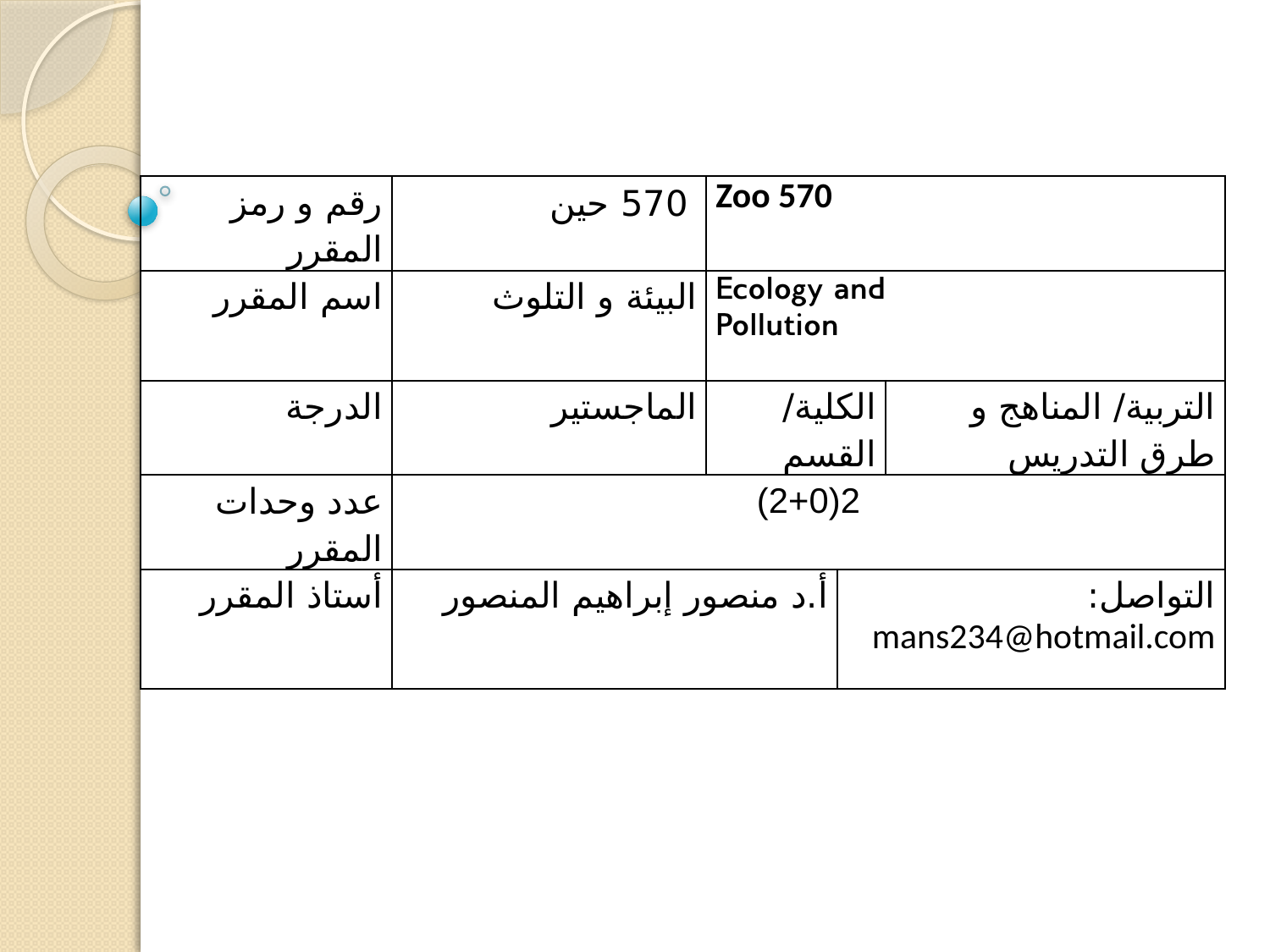

| رقم و رمز المقرر | 570 حين | Zoo 570 |  |  |
| --- | --- | --- | --- | --- |
| اسم المقرر | البيئة و التلوث | Ecology and Pollution |  |  |
| الدرجة | الماجستير | الكلية/ القسم |  | التربية/ المناهج و طرق التدريس |
| عدد وحدات المقرر | 2(2+0) |  |  |  |
| أستاذ المقرر | أ.د منصور إبراهيم المنصور |  | التواصل: mans234@hotmail.com |  |